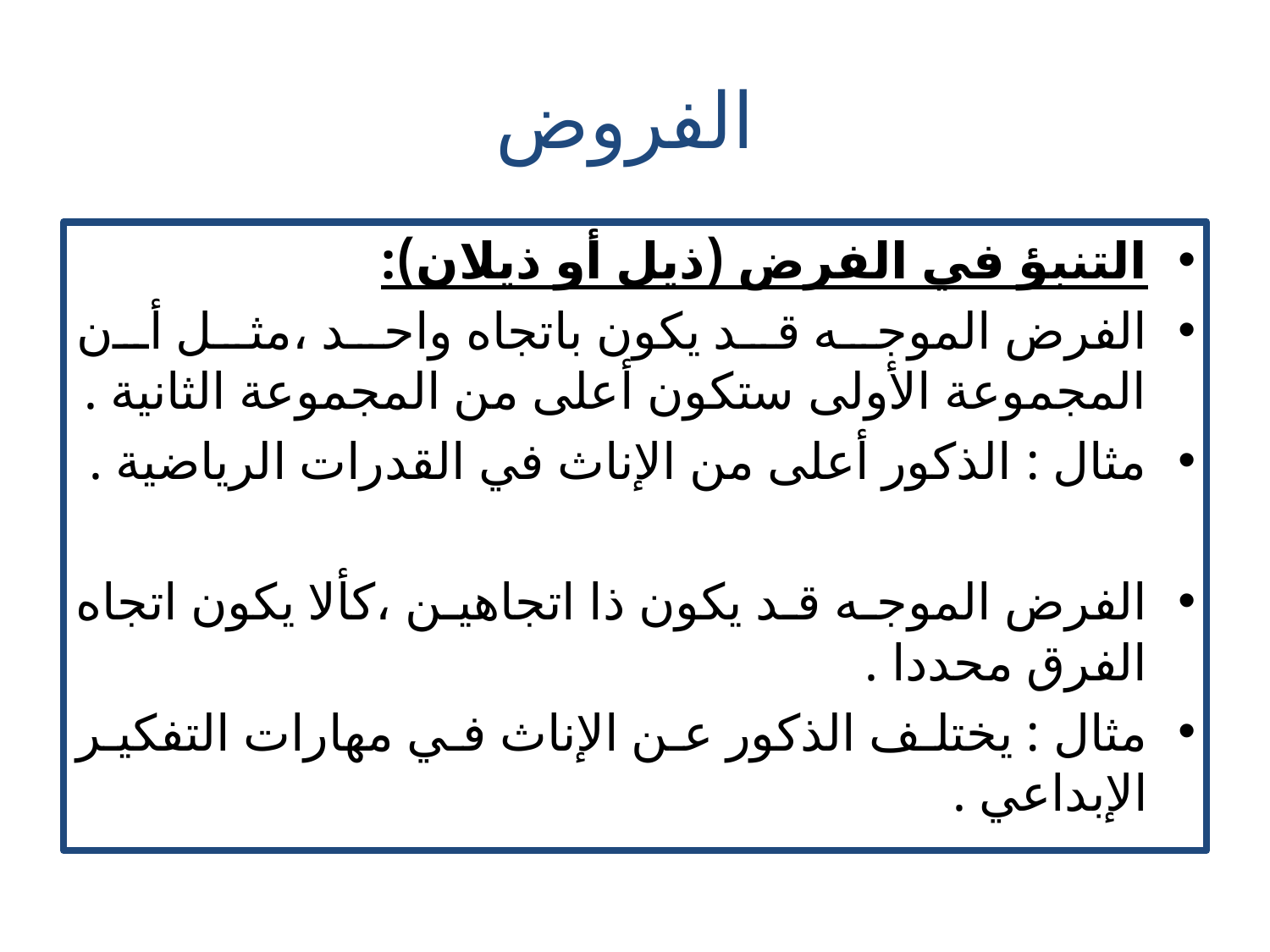

# الفروض
التنبؤ في الفرض (ذيل أو ذيلان):
الفرض الموجه قد يكون باتجاه واحد ،مثل أن المجموعة الأولى ستكون أعلى من المجموعة الثانية .
مثال : الذكور أعلى من الإناث في القدرات الرياضية .

الفرض الموجه قد يكون ذا اتجاهين ،كألا يكون اتجاه الفرق محددا .
مثال : يختلف الذكور عن الإناث في مهارات التفكير الإبداعي .